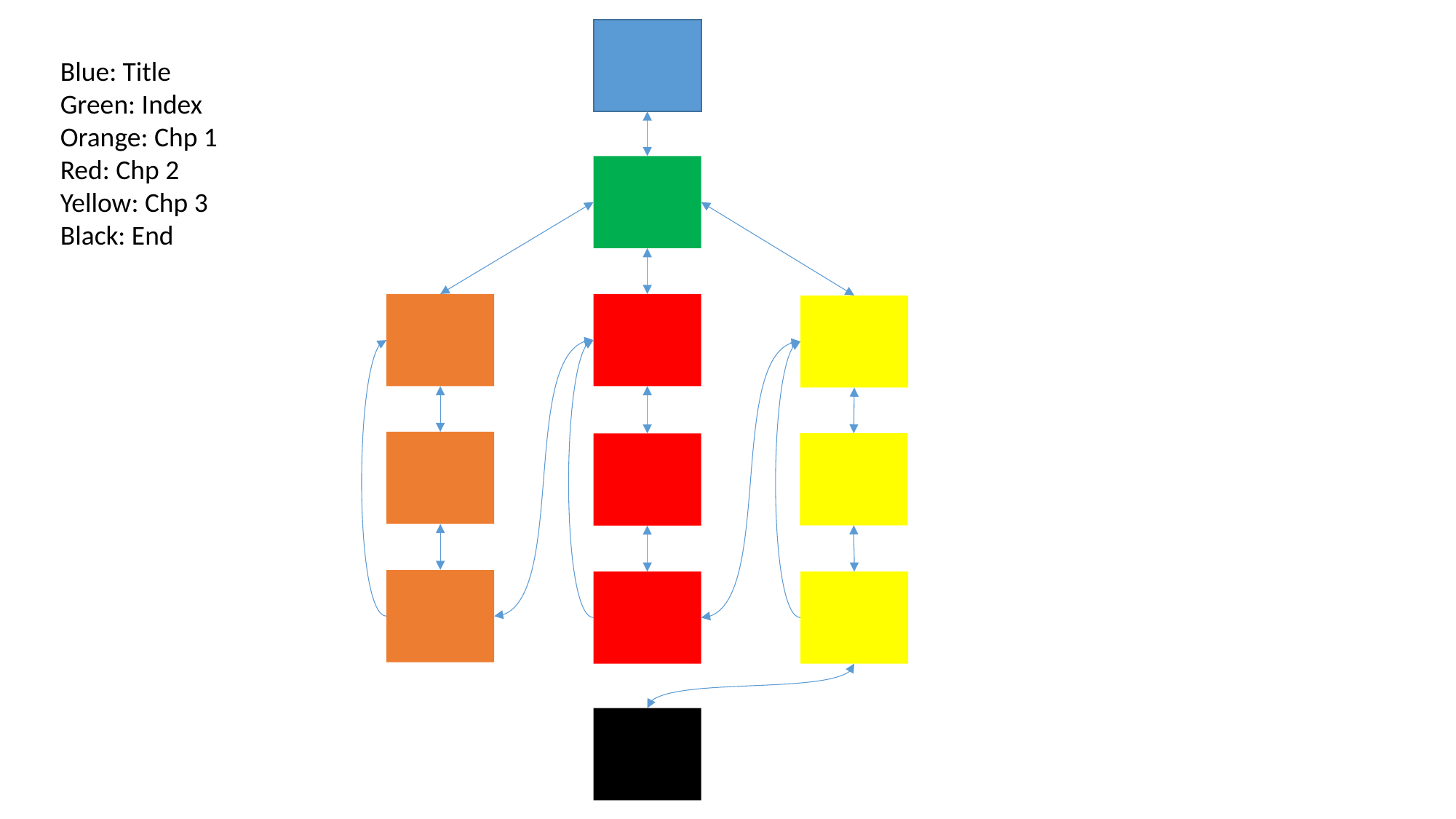

Blue: Title
Green: Index
Orange: Chp 1
Red: Chp 2
Yellow: Chp 3
Black: End